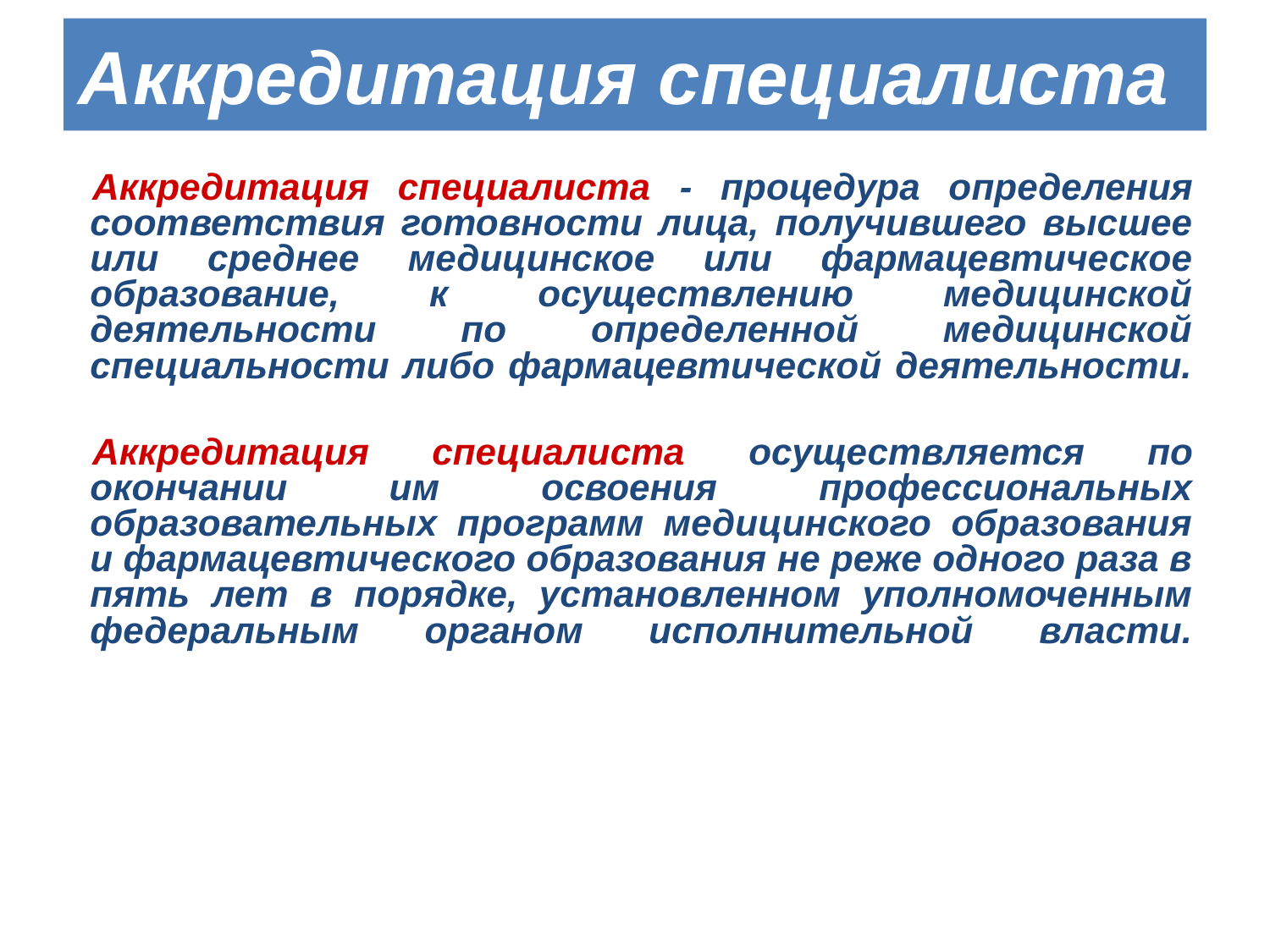

# Аккредитация специалиста
Аккредитация специалиста - процедура определения соответствия готовности лица, получившего высшее или среднее медицинское или фармацевтическое образование, к осуществлению медицинской деятельности по определенной медицинской специальности либо фармацевтической деятельности.

Аккредитация специалиста осуществляется по окончании им освоения профессиональных образовательных программ медицинского образования и фармацевтического образования не реже одного раза в пять лет в порядке, установленном уполномоченным федеральным органом исполнительной власти.